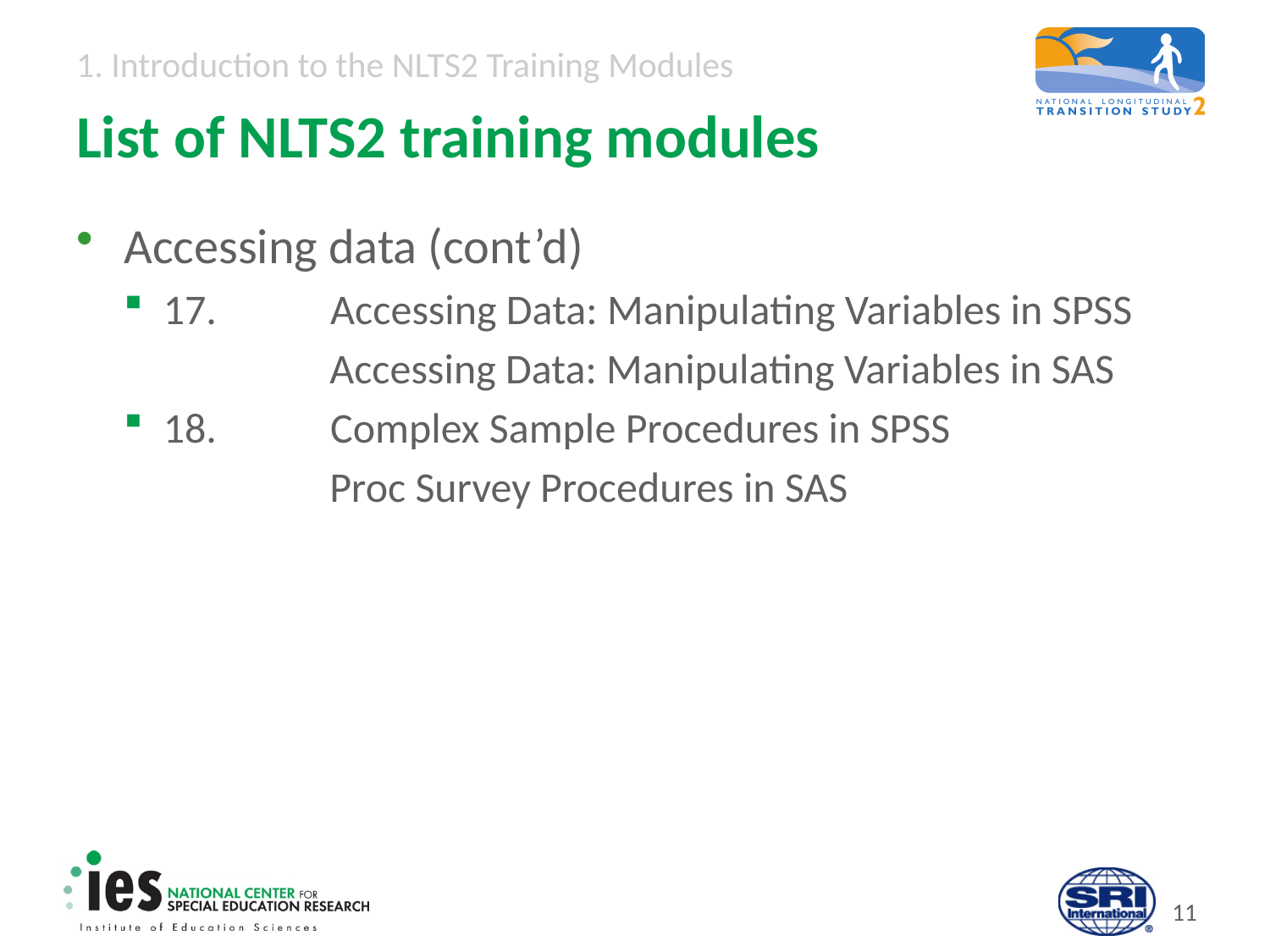

# List of NLTS2 training modules
Accessing data (cont’d)
17. 	Accessing Data: Manipulating Variables in SPSS
		Accessing Data: Manipulating Variables in SAS
18.	Complex Sample Procedures in SPSS
		Proc Survey Procedures in SAS

11